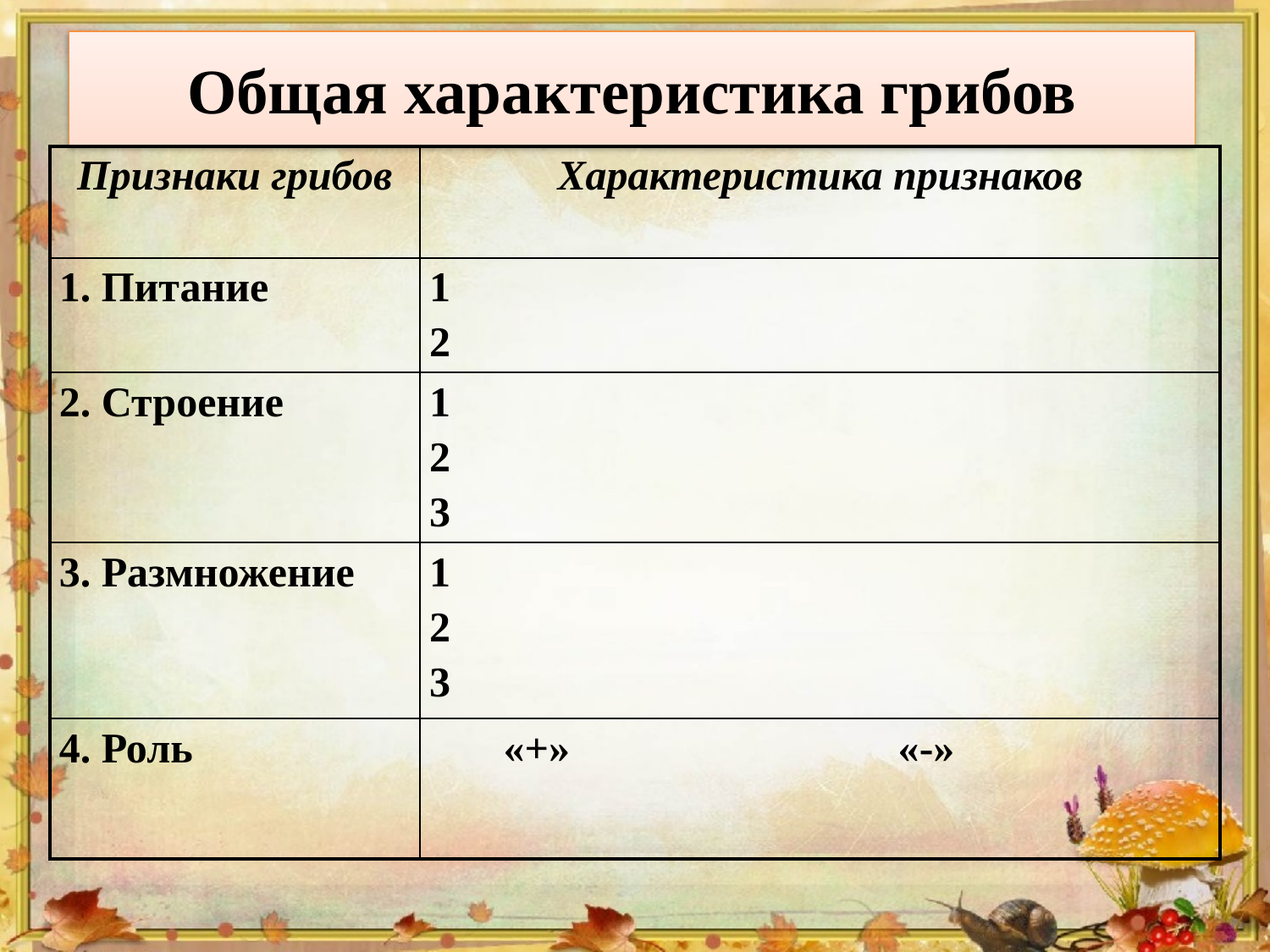

# Общая характеристика грибов
| Признаки грибов | Характеристика признаков |
| --- | --- |
| Питание | 1 2 |
| 2. Строение | 1 2 3 |
| 3. Размножение | 1 2 3 |
| 4. Роль | «+» «-» |